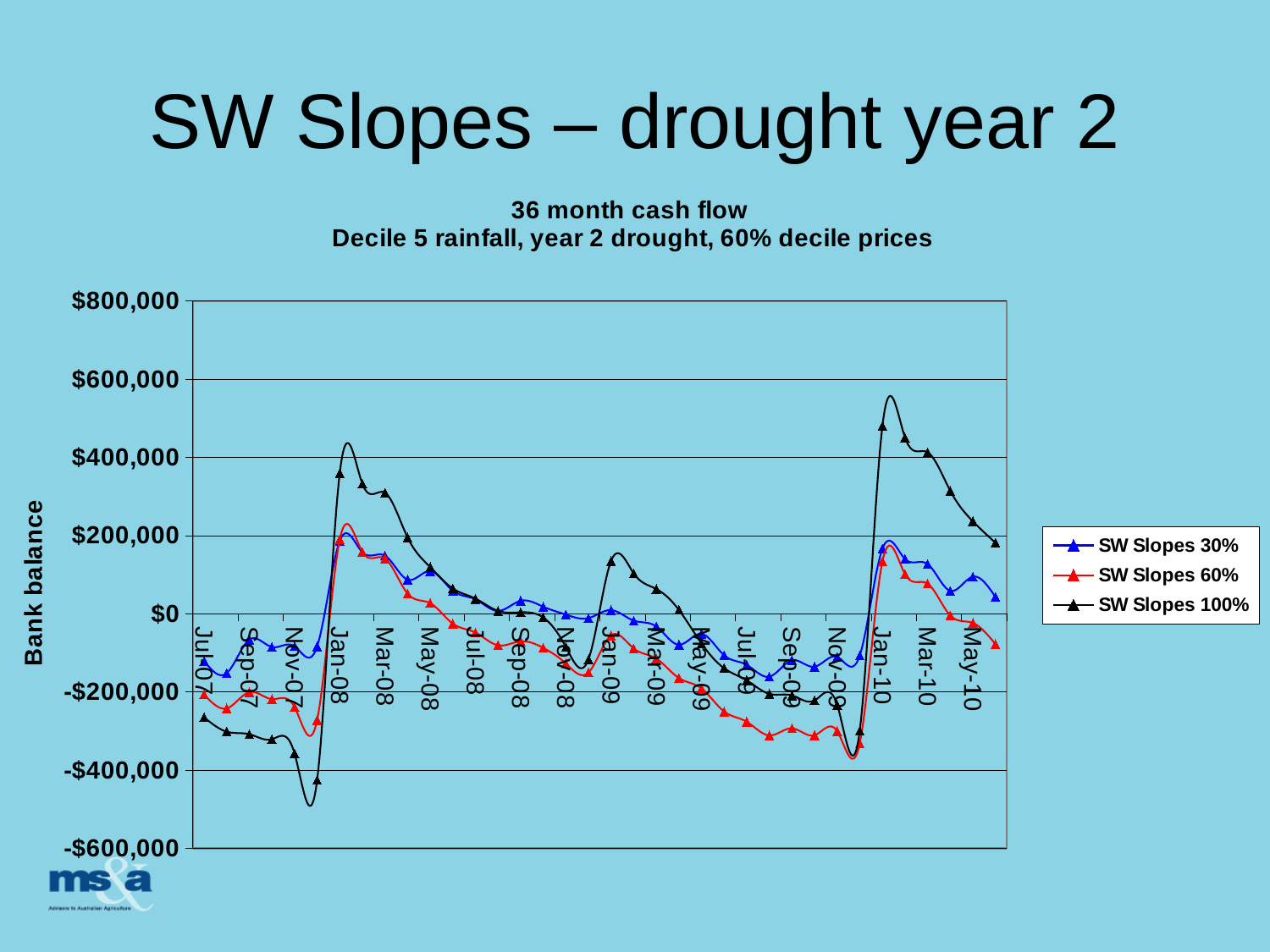

# SW Slopes – drought year 2

### Chart: 36 month cash flow
Decile 5 rainfall, year 2 drought, 60% decile prices

| Category | SW Slopes 30% | SW Slopes 60% | SW Slopes 100% |
|---|---|---|---|
| 39264 | -121051.65215772053 | -206566.82318922848 | -265272.88069508615 |
| 39295 | -152136.54091605992 | -242197.4284090407 | -301907.6864888987 |
| 39326 | -66456.46753747883 | -200664.70956686905 | -308304.98882375064 |
| 39356 | -85286.64420163361 | -218542.66519539827 | -321185.85538347554 |
| 39387 | -83431.38458221115 | -238686.0457838483 | -357362.3780813299 |
| 39417 | -83820.31687381741 | -271994.51014479995 | -425468.5689816279 |
| 39448 | 186079.92286240298 | 189751.83703362598 | 359914.54100792395 |
| 39479 | 156989.05245378969 | 157844.68025705864 | 332191.71345117566 |
| 39508 | 148197.39338200298 | 140885.0553736039 | 309319.91586589813 |
| 39539 | 87012.11118560426 | 51418.798275621186 | 194929.3237984474 |
| 39569 | 108631.3088279428 | 26810.12969117669 | 119041.45095313125 |
| 39600 | 58537.03228491851 | -25600.91673739963 | 64356.5390084937 |
| 39630 | 36602.047369987544 | -48357.07986454126 | 38551.318937581644 |
| 39661 | 6992.9329833027305 | -80932.78673580407 | 7020.561891167314 |
| 39692 | 32785.4261336637 | -70798.64879917835 | 3437.171982340836 |
| 39722 | 17716.188931650344 | -87603.47209265777 | -9884.200271673133 |
| 39753 | -2442.8082572565722 | -127643.6428343503 | -85180.20202865051 |
| 39783 | -11303.679922984751 | -150369.90332272626 | -116676.98408190899 |
| 39814 | 9068.882513794864 | -55605.529223064594 | 134805.42659707347 |
| 39845 | -17818.293025440726 | -88977.48539943634 | 103086.72103547014 |
| 39873 | -32714.71348412312 | -114956.02939256615 | 63113.75130947139 |
| 39904 | -79432.5495388624 | -164672.34249322442 | 9571.011358559219 |
| 39934 | -51629.335283201784 | -191269.44735204105 | -76158.15464431766 |
| 39965 | -106412.7812613328 | -250224.32573932628 | -139519.00890638155 |
| 39995 | -130906.30750608719 | -276451.0941531893 | -170845.8010194684 |
| 40026 | -161109.27698425573 | -311430.9865367754 | -205138.0602433563 |
| 40057 | -119505.1496037331 | -293361.2174556121 | -209129.64277008054 |
| 40087 | -135702.3498241075 | -310919.07287266187 | -222027.37700636813 |
| 40118 | -110511.27174457155 | -300358.9981789566 | -233129.82361730913 |
| 40148 | -106849.58991111931 | -331413.27110689523 | -298857.96563459886 |
| 40179 | 165738.5975030173 | 133191.56253817055 | 479937.5078545292 |
| 40210 | 139784.08426874824 | 101020.486860472 | 450573.38786849903 |
| 40238 | 126799.17585595365 | 76674.86342212599 | 412749.5983325676 |
| 40269 | 58325.85220454561 | -4610.99412579 | 314413.45985599514 |
| 40299 | 94488.43157534242 | -23823.640630470716 | 236196.79172997564 |
| 40330 | 42787.678983147605 | -77901.62991984746 | 181201.1788713961 |